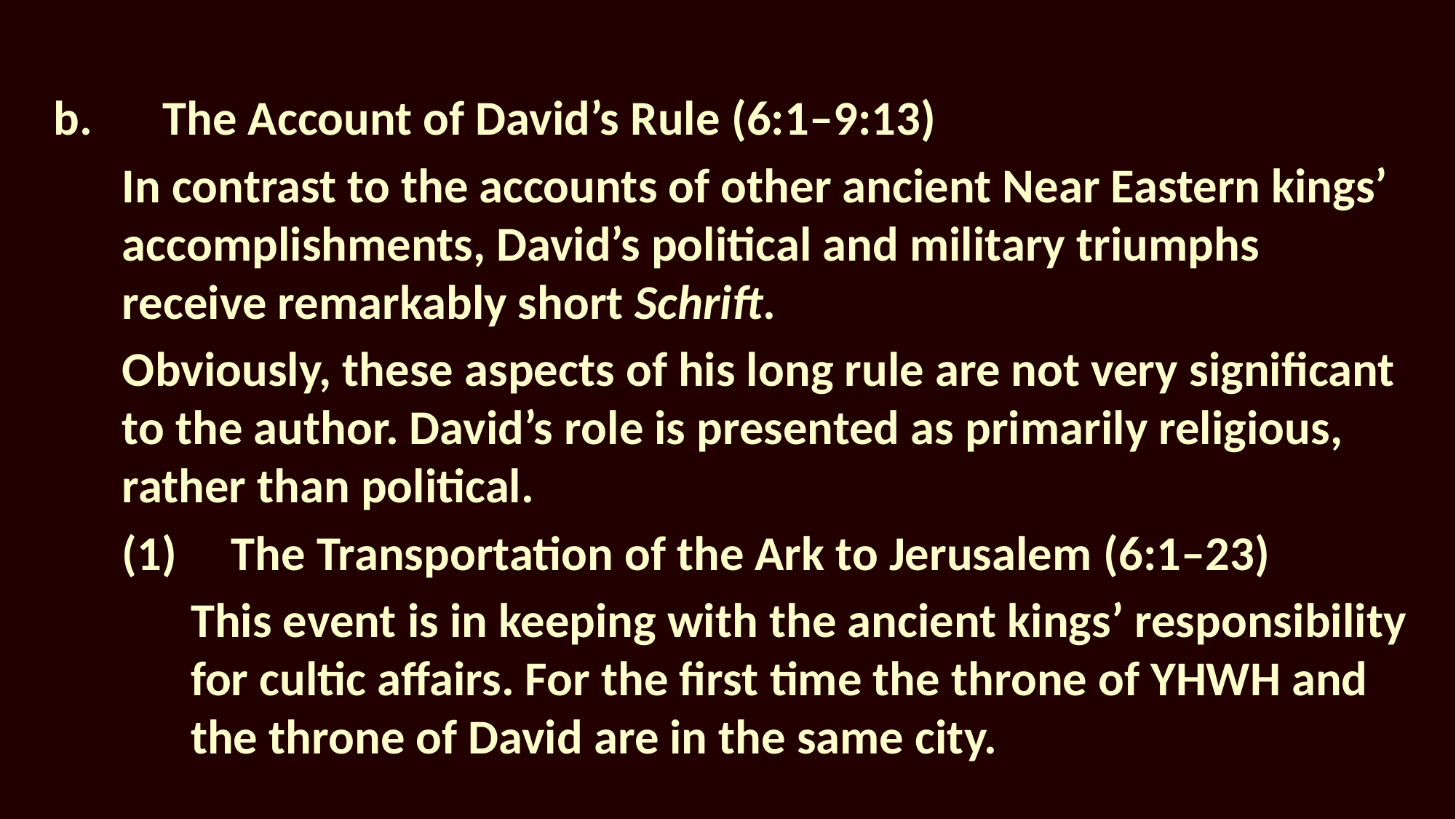

b.	The Account of David’s Rule (6:1–9:13)
In contrast to the accounts of other ancient Near Eastern kings’ accomplishments, David’s political and military triumphs receive remarkably short Schrift.
Obviously, these aspects of his long rule are not very significant to the author. David’s role is presented as primarily religious, rather than political.
(1)	The Transportation of the Ark to Jerusalem (6:1–23)
This event is in keeping with the ancient kings’ responsibility for cultic affairs. For the first time the throne of YHWH and the throne of David are in the same city.